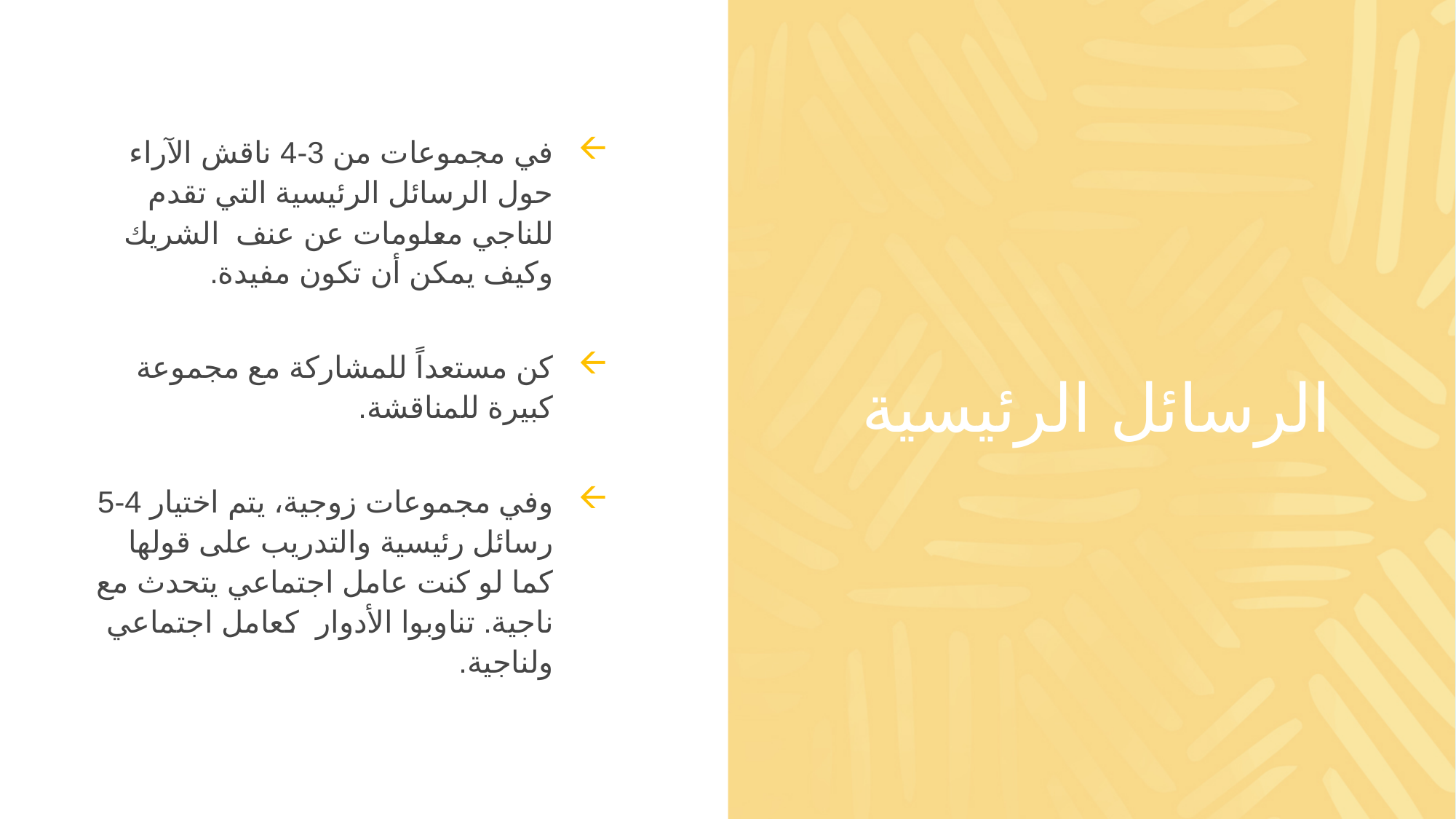

في مجموعات من 3-4 ناقش الآراء حول الرسائل الرئيسية التي تقدم للناجي معلومات عن عنف  الشريك وكيف يمكن أن تكون مفيدة.
كن مستعداً للمشاركة مع مجموعة كبيرة للمناقشة.
وفي مجموعات زوجية، يتم اختيار 4-5 رسائل رئيسية والتدريب على قولها كما لو كنت عامل اجتماعي يتحدث مع ناجية. تناوبوا الأدوار  كعامل اجتماعي ولناجية.
# الرسائل الرئيسية